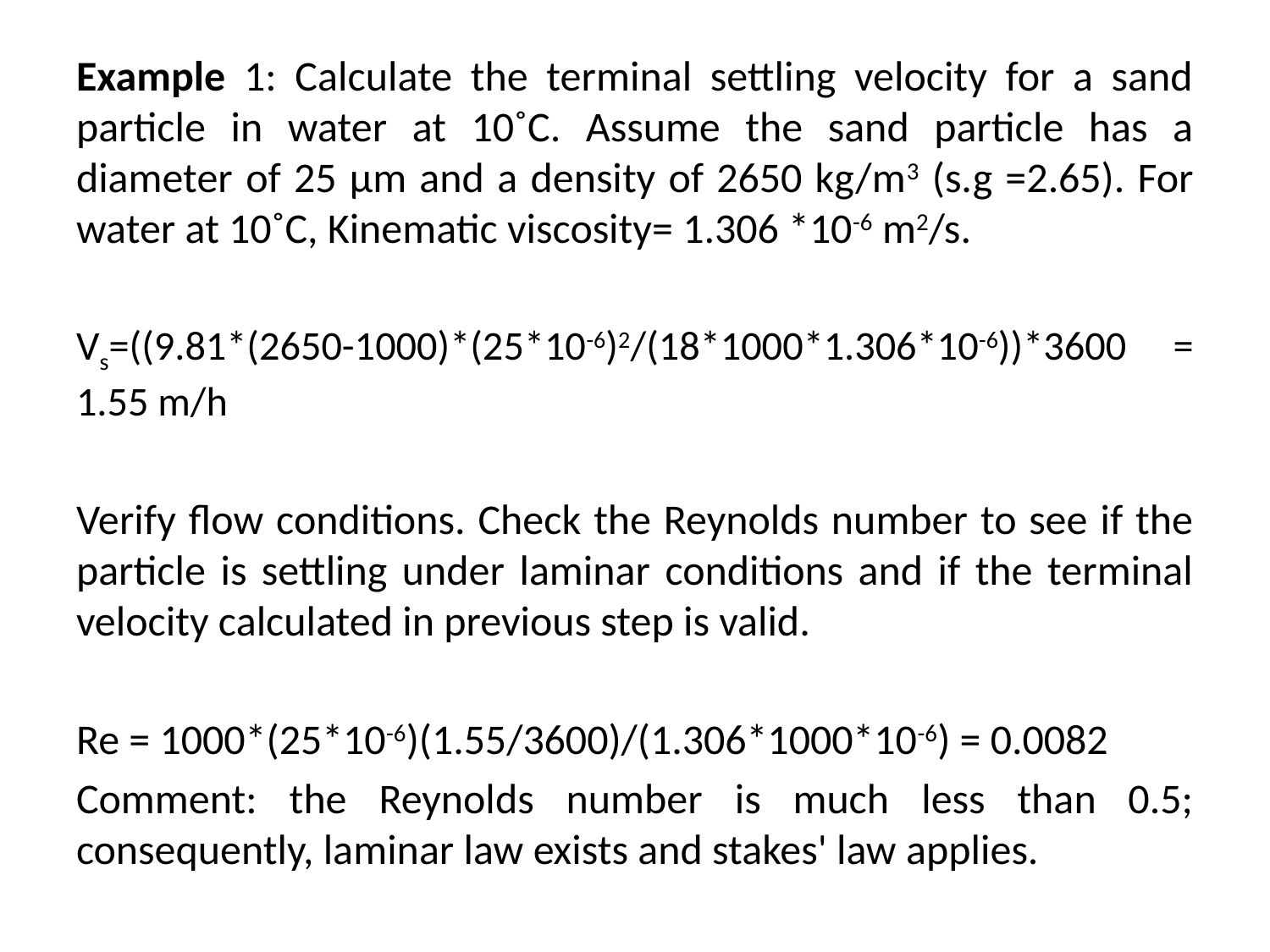

Example 1: Calculate the terminal settling velocity for a sand particle in water at 10˚C. Assume the sand particle has a diameter of 25 µm and a density of 2650 kg/m3 (s.g =2.65). For water at 10˚C, Kinematic viscosity= 1.306 *10-6 m2/s.

Vs=((9.81*(2650-1000)*(25*10-6)2/(18*1000*1.306*10-6))*3600 = 1.55 m/h

Verify flow conditions. Check the Reynolds number to see if the particle is settling under laminar conditions and if the terminal velocity calculated in previous step is valid.

Re = 1000*(25*10-6)(1.55/3600)/(1.306*1000*10-6) = 0.0082
Comment: the Reynolds number is much less than 0.5; consequently, laminar law exists and stakes' law applies.